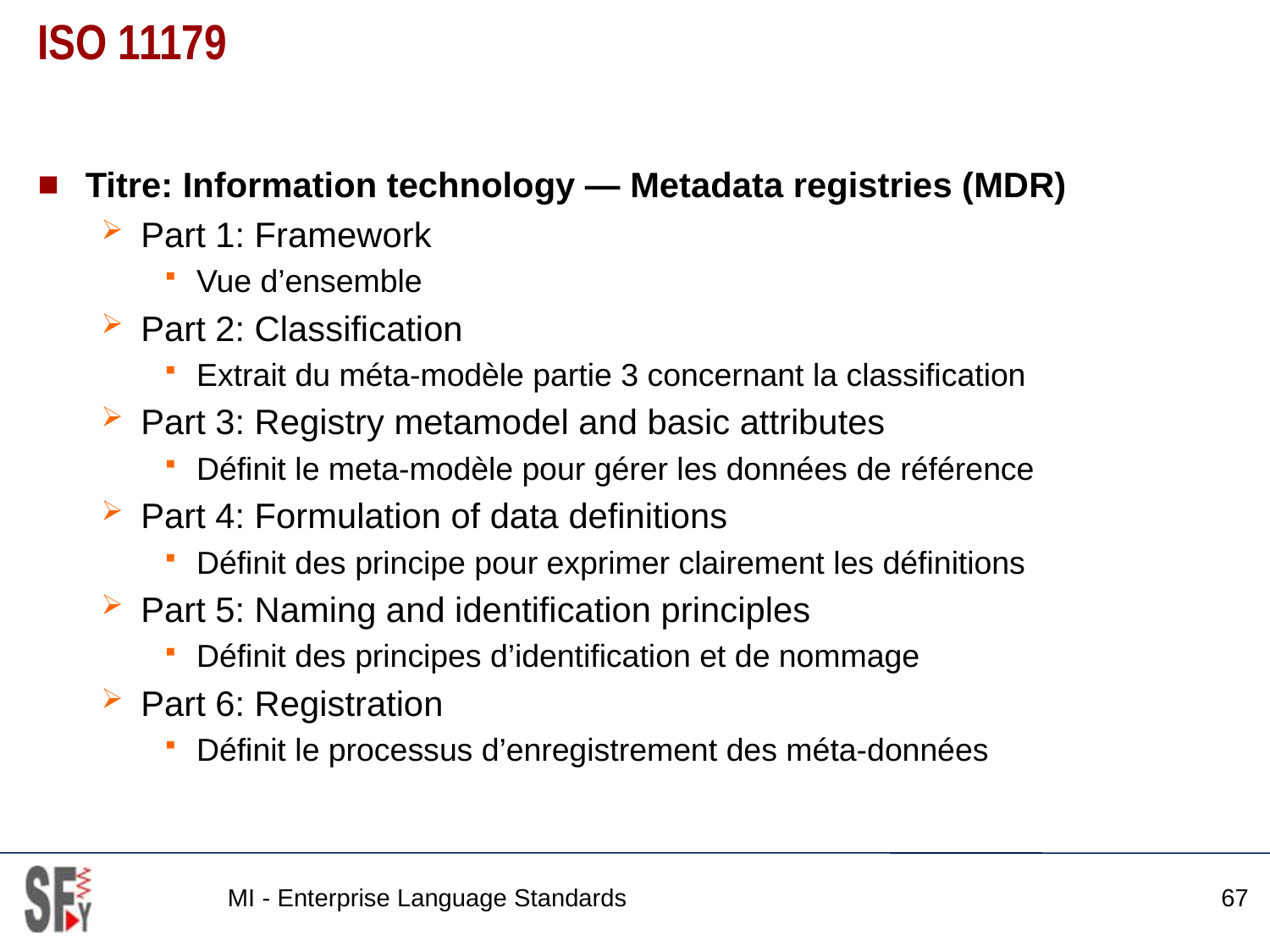

# ISO 11179
Titre: Information technology — Metadata registries (MDR)
Part 1: Framework
Vue d’ensemble
Part 2: Classification
Extrait du méta-modèle partie 3 concernant la classification
Part 3: Registry metamodel and basic attributes
Définit le meta-modèle pour gérer les données de référence
Part 4: Formulation of data definitions
Définit des principe pour exprimer clairement les définitions
Part 5: Naming and identification principles
Définit des principes d’identification et de nommage
Part 6: Registration
Définit le processus d’enregistrement des méta-données
MI - Enterprise Language Standards
67